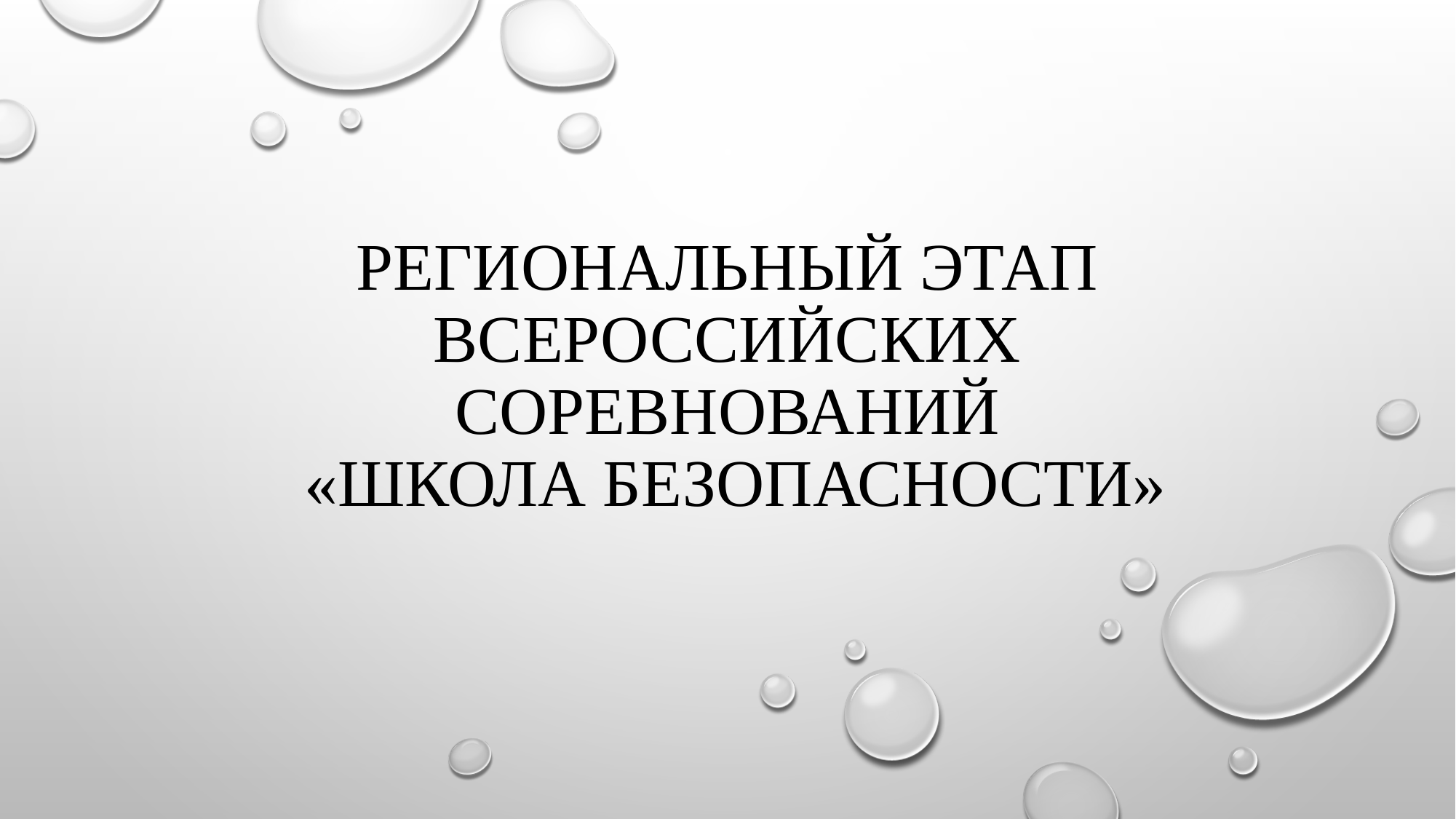

# Региональный этап Всероссийских соревнований «Школа безопасности»